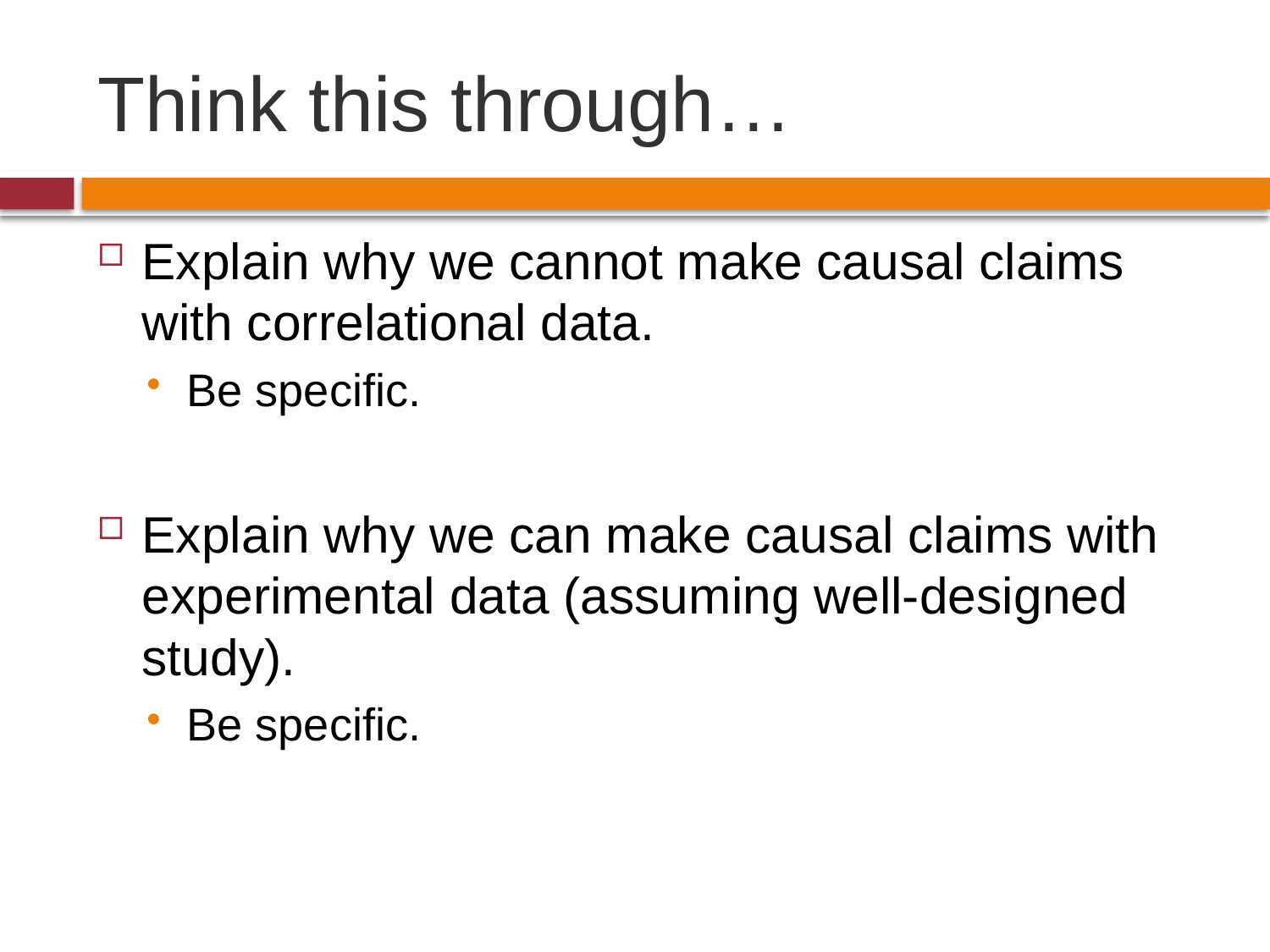

# Think this through…
Explain why we cannot make causal claims with correlational data.
Be specific.

Explain why we can make causal claims with experimental data (assuming well-designed study).
Be specific.